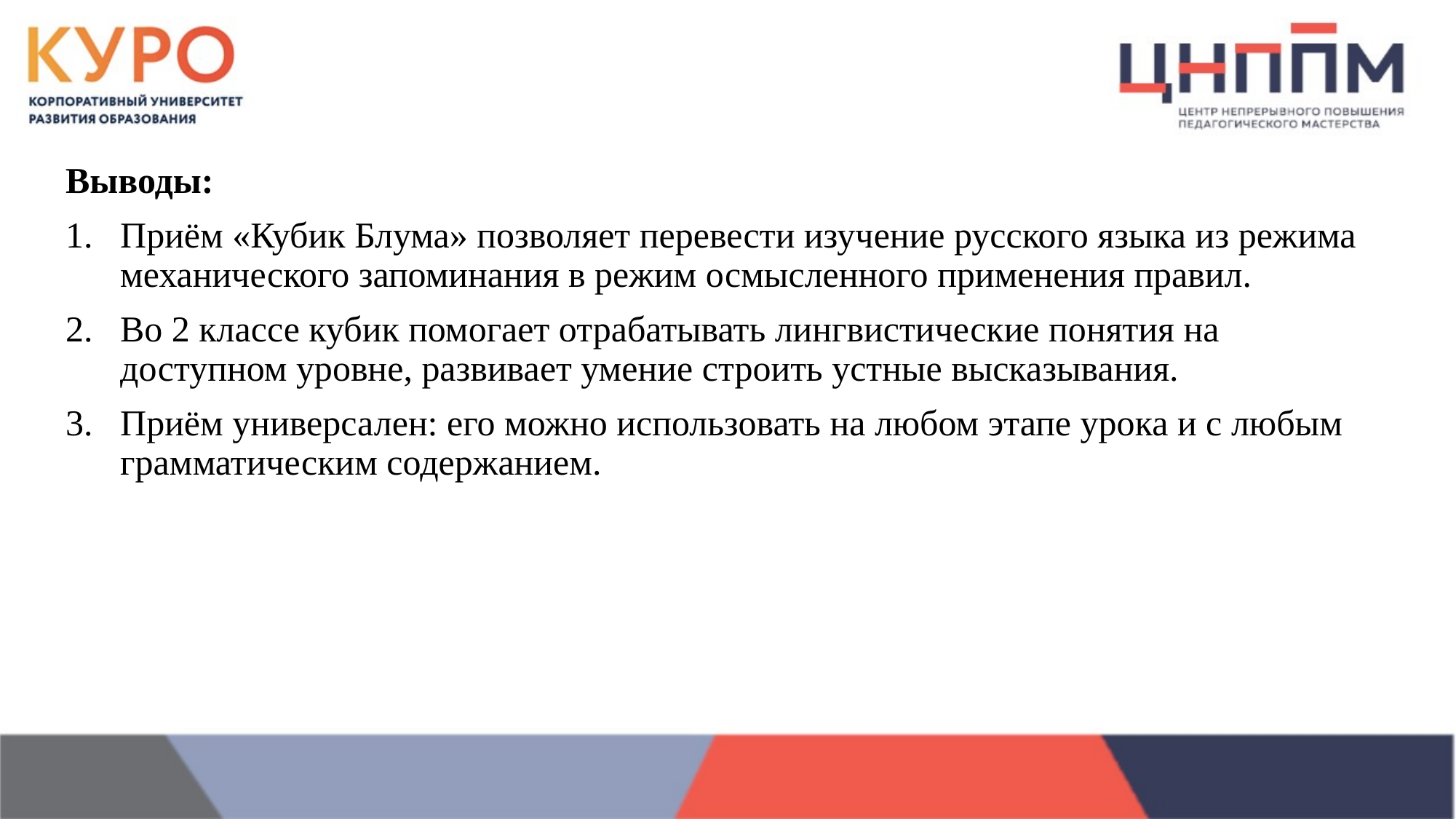

Выводы:
Приём «Кубик Блума» позволяет перевести изучение русского языка из режима механического запоминания в режим осмысленного применения правил.
Во 2 классе кубик помогает отрабатывать лингвистические понятия на доступном уровне, развивает умение строить устные высказывания.
Приём универсален: его можно использовать на любом этапе урока и с любым грамматическим содержанием.